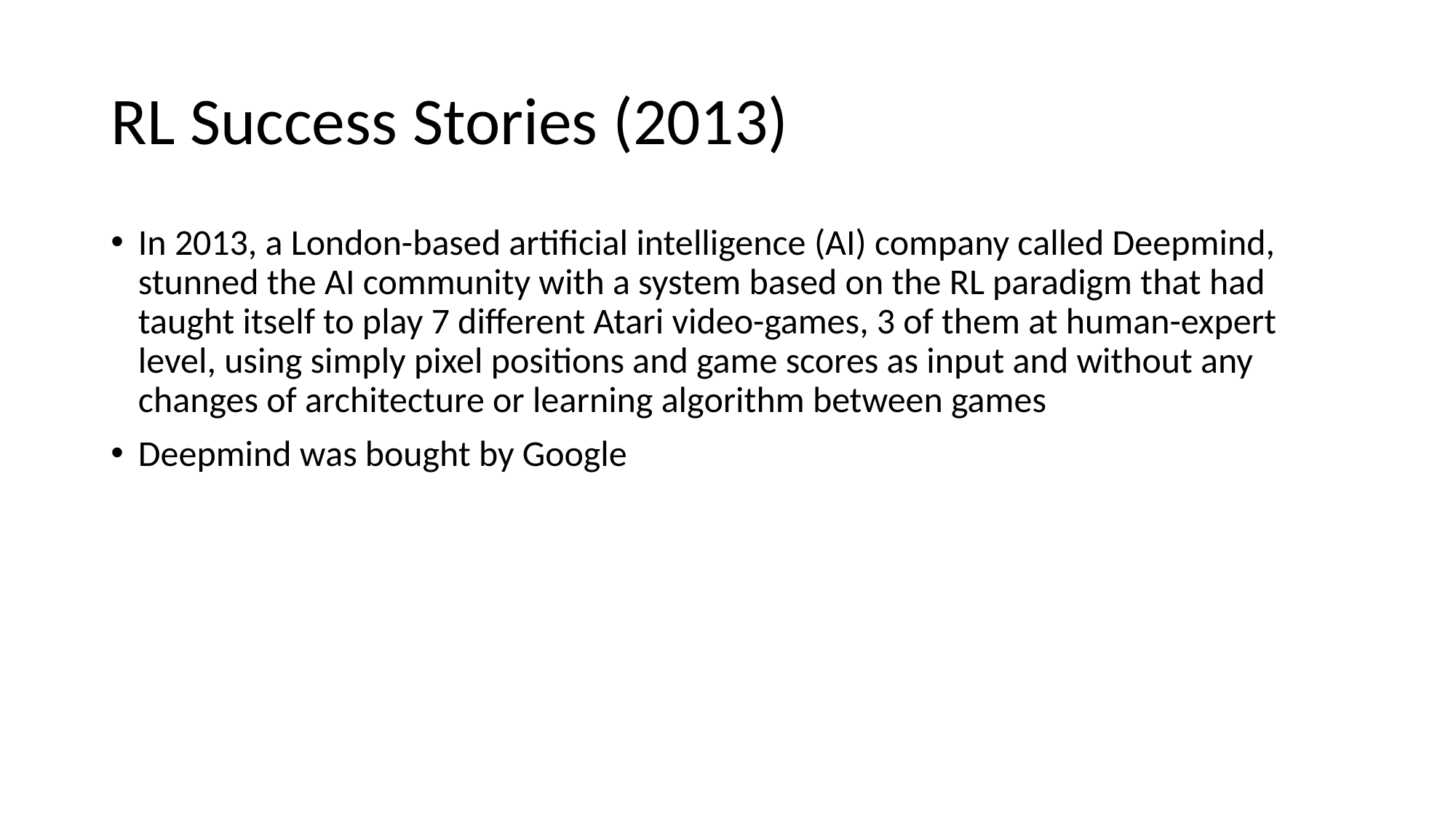

# RL Success Stories (2013)
In 2013, a London-based artificial intelligence (AI) company called Deepmind, stunned the AI community with a system based on the RL paradigm that had taught itself to play 7 different Atari video-games, 3 of them at human-expert level, using simply pixel positions and game scores as input and without any changes of architecture or learning algorithm between games
Deepmind was bought by Google